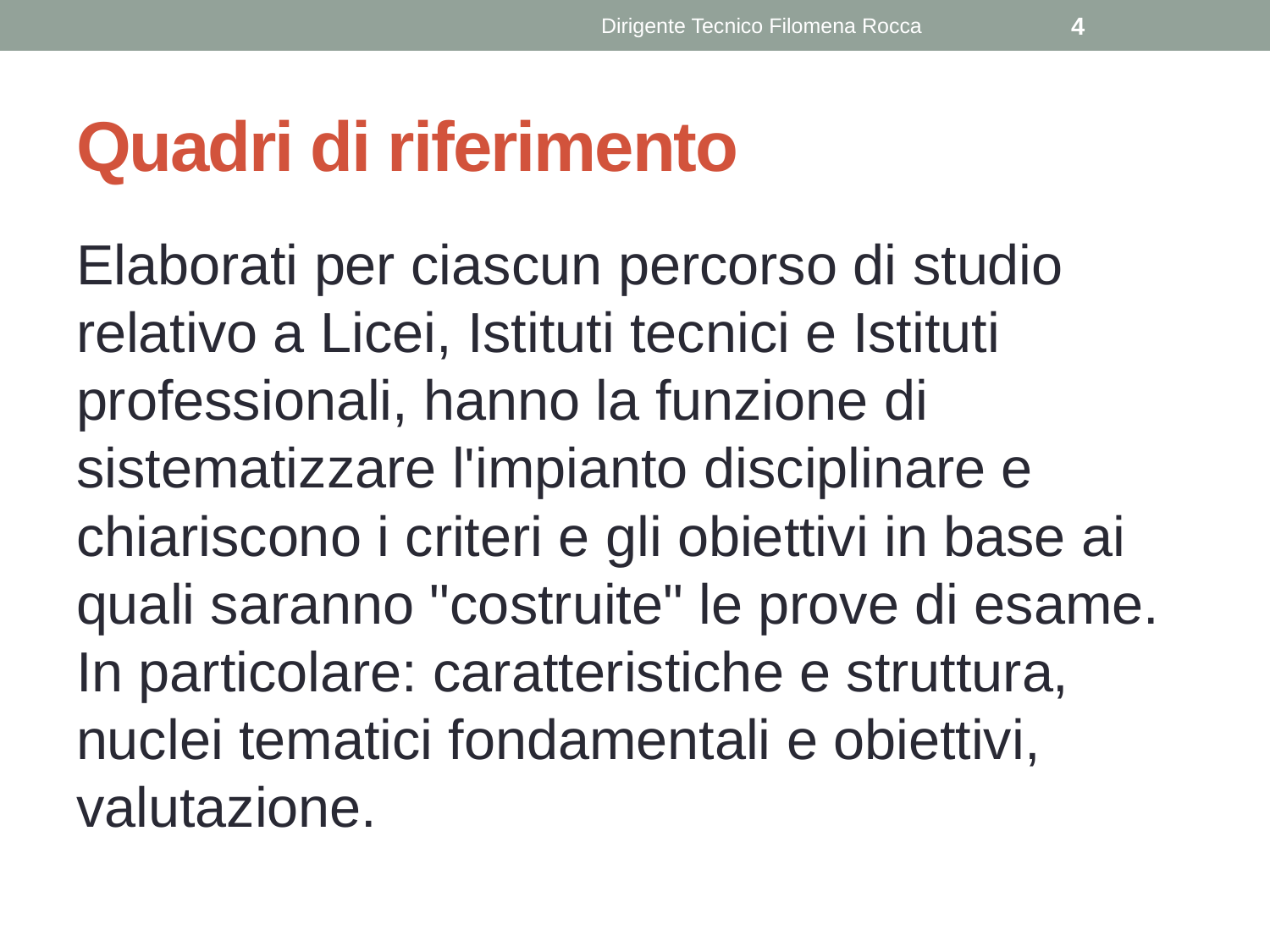

Dirigente Tecnico Filomena Rocca
4
# Quadri di riferimento
Elaborati per ciascun percorso di studio relativo a Licei, Istituti tecnici e Istituti professionali, hanno la funzione di sistematizzare l'impianto disciplinare e chiariscono i criteri e gli obiettivi in base ai quali saranno "costruite" le prove di esame.   In particolare: caratteristiche e struttura, nuclei tematici fondamentali e obiettivi, valutazione.